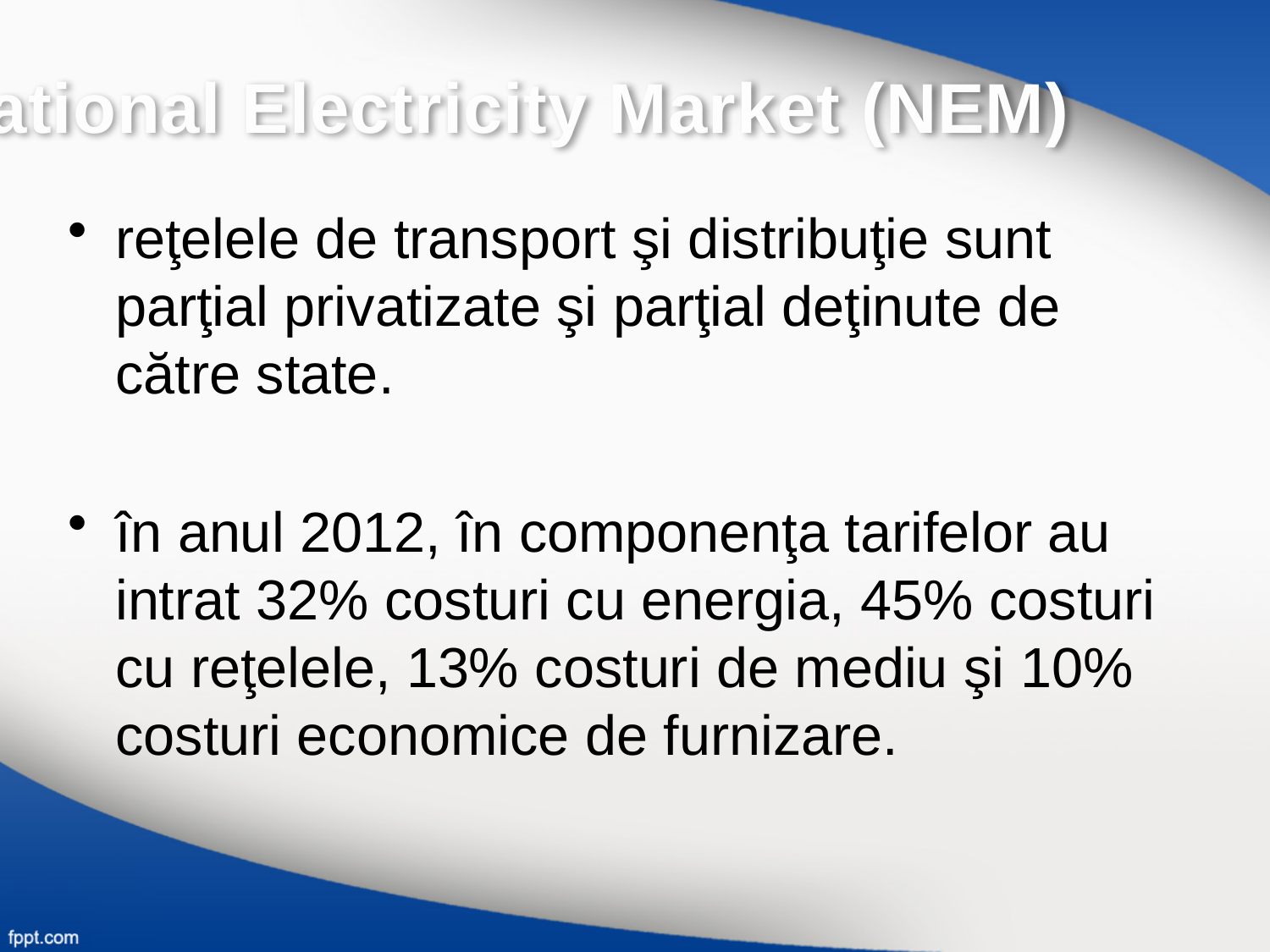

National Electricity Market (NEM)
reţelele de transport şi distribuţie sunt parţial privatizate şi parţial deţinute de către state.

în anul 2012, în componenţa tarifelor au intrat 32% costuri cu energia, 45% costuri cu reţelele, 13% costuri de mediu şi 10% costuri economice de furnizare.